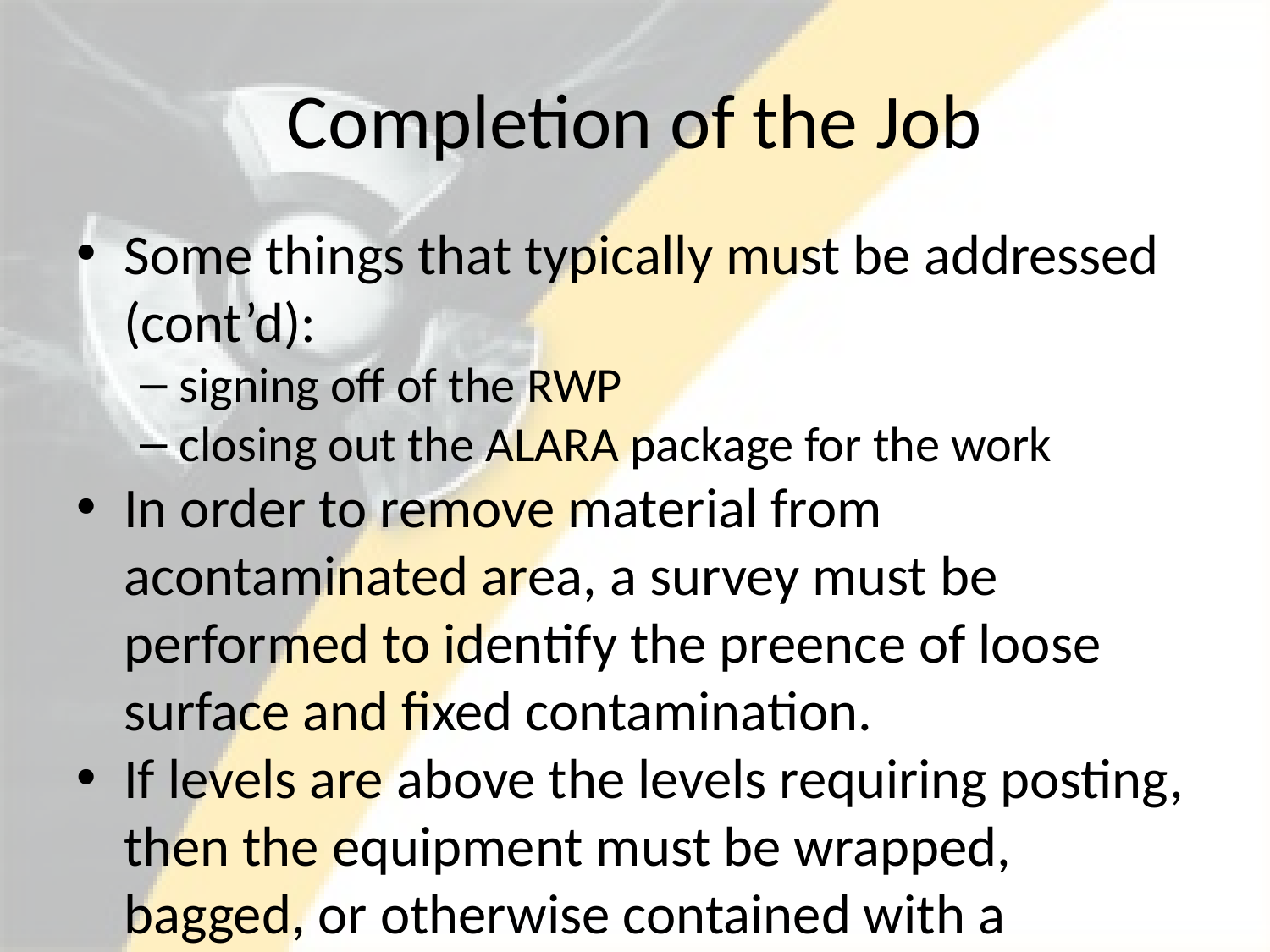

# Completion of the Job
Some things that typically must be addressed (cont’d):
signing off of the RWP
closing out the ALARA package for the work
In order to remove material from acontaminated area, a survey must be performed to identify the preence of loose surface and fixed contamination.
If levels are above the levels requiring posting, then the equipment must be wrapped, bagged, or otherwise contained with a radioactive materials tag attached.